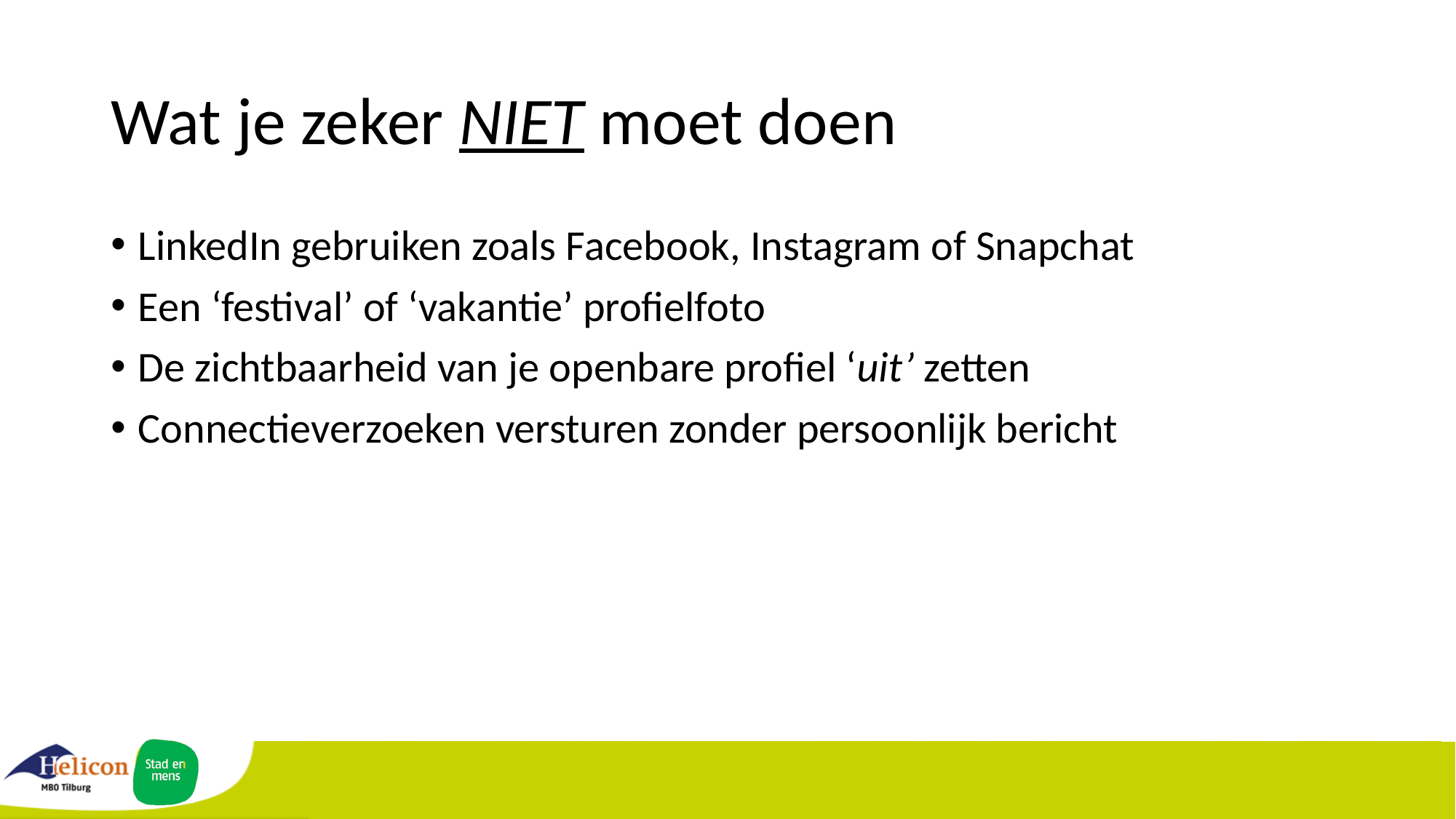

# Wat je zeker NIET moet doen
LinkedIn gebruiken zoals Facebook, Instagram of Snapchat
Een ‘festival’ of ‘vakantie’ profielfoto
De zichtbaarheid van je openbare profiel ‘uit’ zetten
Connectieverzoeken versturen zonder persoonlijk bericht